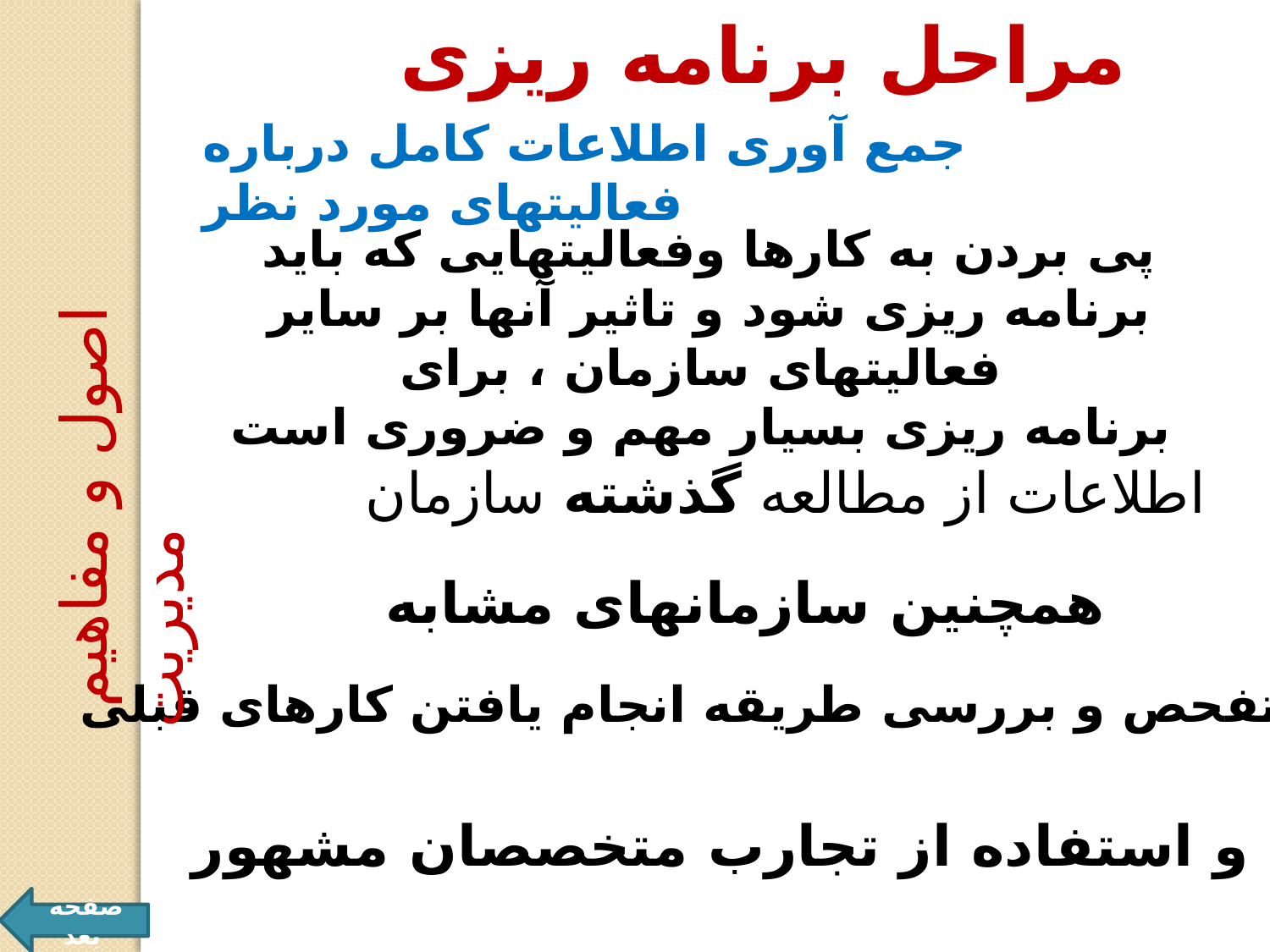

مراحل برنامه ریزی
جمع آوری اطلاعات کامل درباره فعالیتهای مورد نظر
پی بردن به کارها وفعالیتهایی که باید برنامه ریزی شود و تاثیر آنها بر سایر فعالیتهای سازمان ، برای
برنامه ریزی بسیار مهم و ضروری است
اصول و مفاهيم  مديريت
اطلاعات از مطالعه گذشته سازمان
همچنین سازمانهای مشابه
تفحص و بررسی طریقه انجام یافتن کارهای قبلی
و استفاده از تجارب متخصصان مشهور
صفحه  بعد